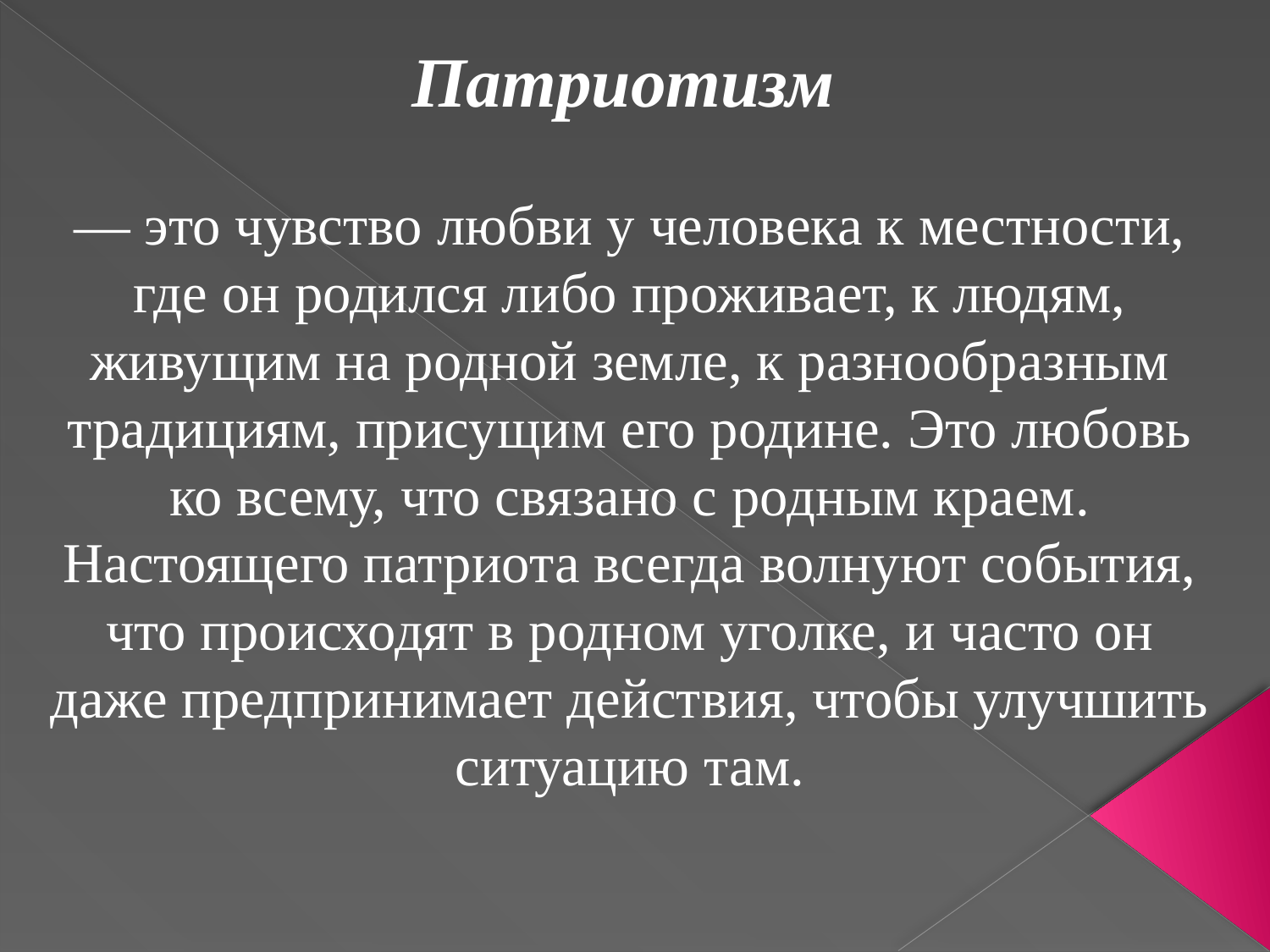

Патриотизм

— это чувство любви у человека к местности, где он родился либо проживает, к людям, живущим на родной земле, к разнообразным традициям, присущим его родине. Это любовь ко всему, что связано с родным краем. Настоящего патриота всегда волнуют события, что происходят в родном уголке, и часто он даже предпринимает действия, чтобы улучшить ситуацию там.